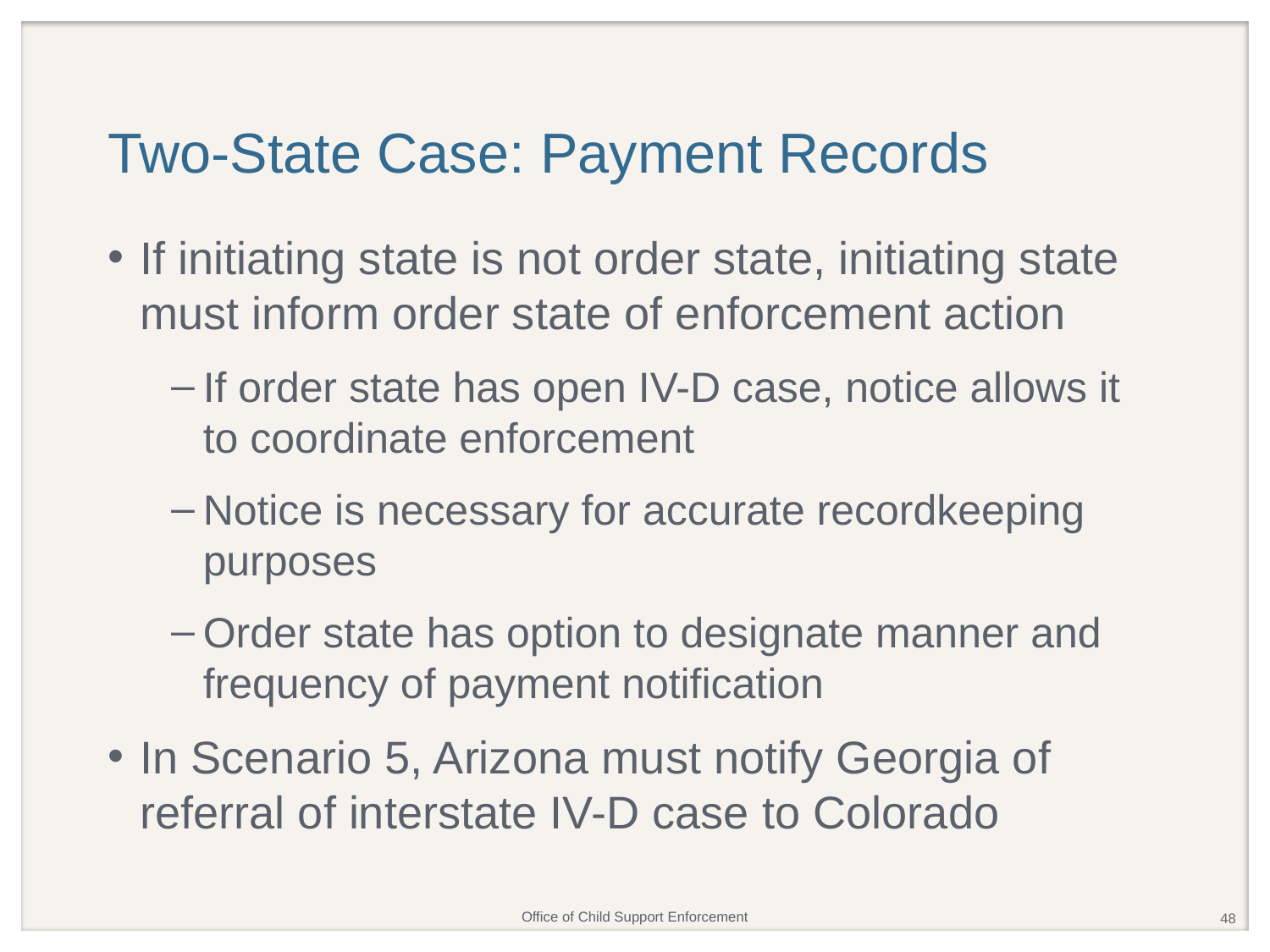

# Two-State Case: Payment Records
If initiating state is not order state, initiating state must inform order state of enforcement action
If order state has open IV-D case, notice allows it to coordinate enforcement
Notice is necessary for accurate recordkeeping purposes
Order state has option to designate manner and frequency of payment notification
In Scenario 5, Arizona must notify Georgia of referral of interstate IV-D case to Colorado

48